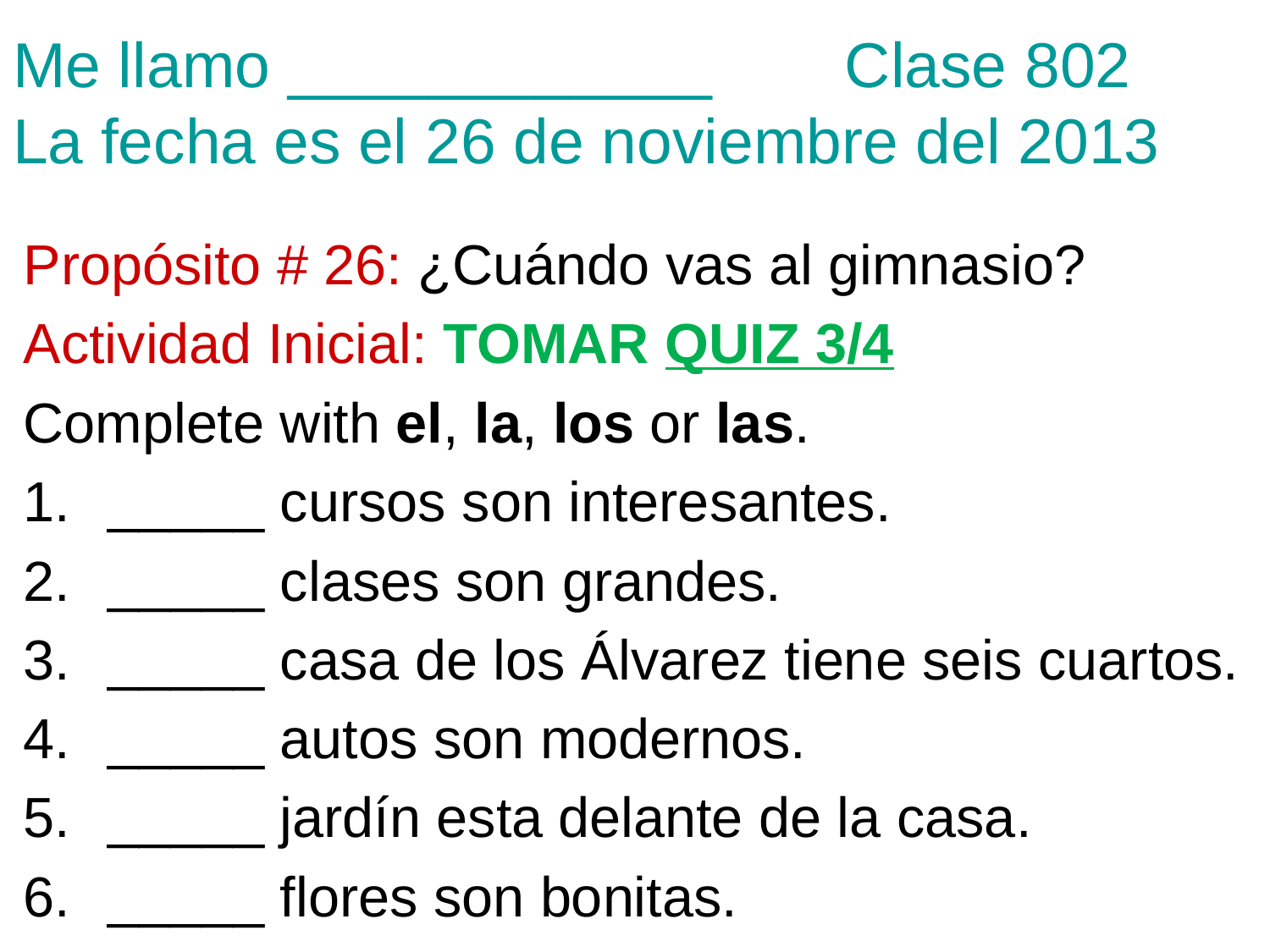

# Me llamo ____________	    Clase 802 La fecha es el 26 de noviembre del 2013
Propósito # 26: ¿Cuándo vas al gimnasio?
Actividad Inicial: TOMAR QUIZ 3/4
Complete with el, la, los or las.
_____ cursos son interesantes.
_____ clases son grandes.
_____ casa de los Álvarez tiene seis cuartos.
_____ autos son modernos.
_____ jardín esta delante de la casa.
_____ flores son bonitas.